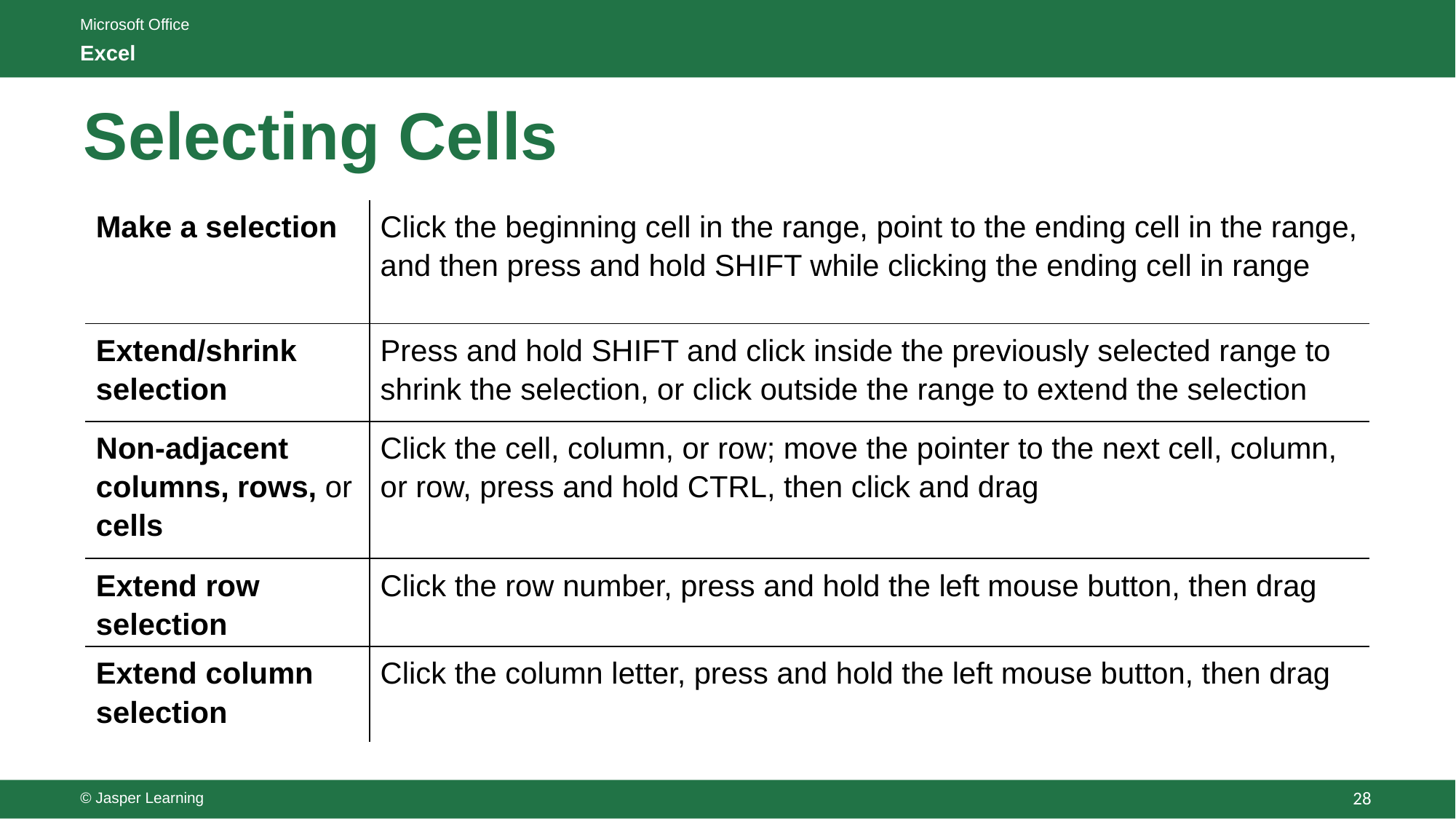

# Selecting Cells
| Make a selection | Click the beginning cell in the range, point to the ending cell in the range, and then press and hold SHIFT while clicking the ending cell in range |
| --- | --- |
| Extend/shrink selection | Press and hold SHIFT and click inside the previously selected range to shrink the selection, or click outside the range to extend the selection |
| Non-adjacent columns, rows, or cells | Click the cell, column, or row; move the pointer to the next cell, column, or row, press and hold CTRL, then click and drag |
| Extend row selection | Click the row number, press and hold the left mouse button, then drag |
| Extend column selection | Click the column letter, press and hold the left mouse button, then drag |
© Jasper Learning
28